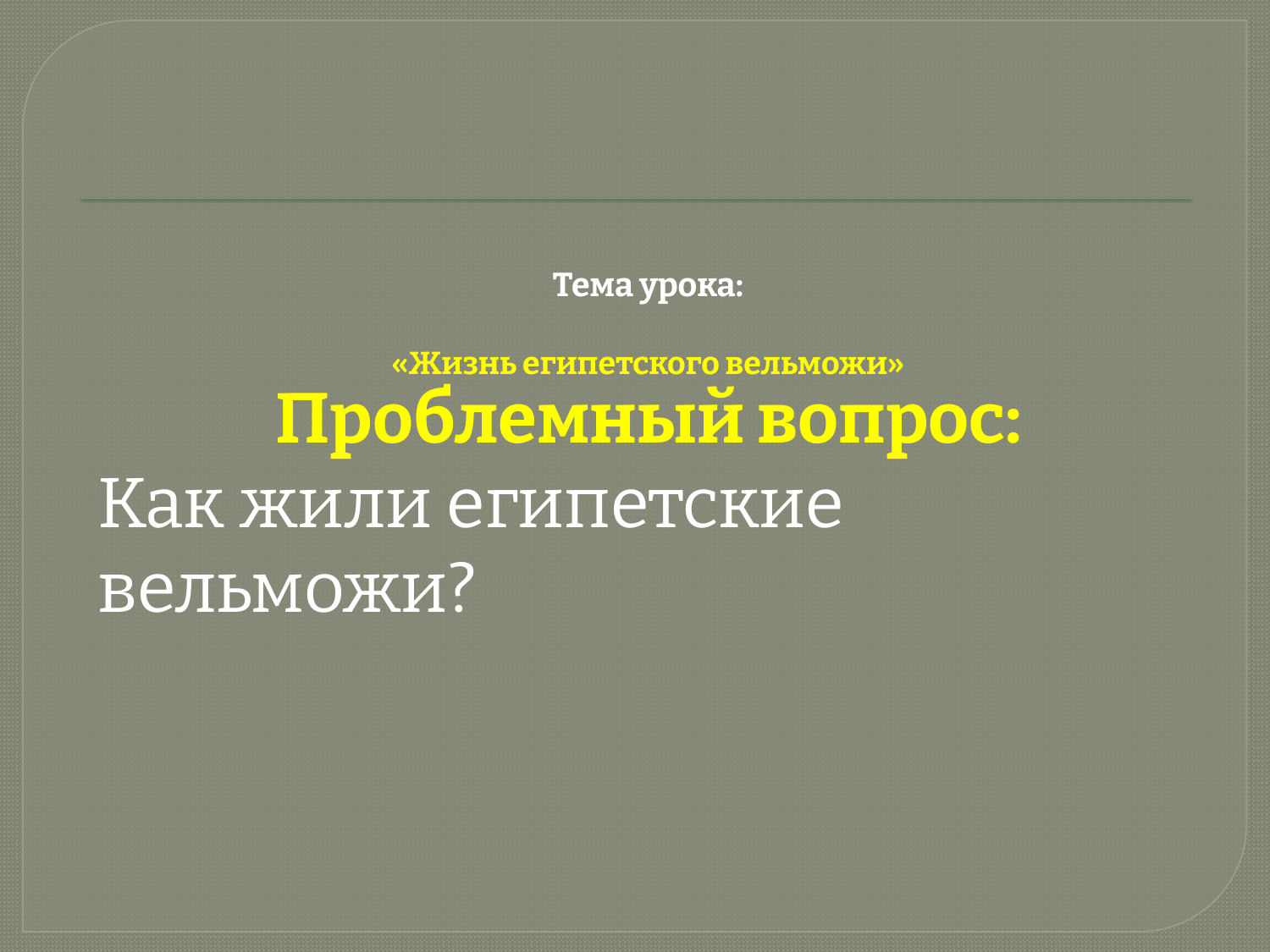

# Тема урока: «Жизнь египетского вельможи»
Проблемный вопрос:
Как жили египетские вельможи?